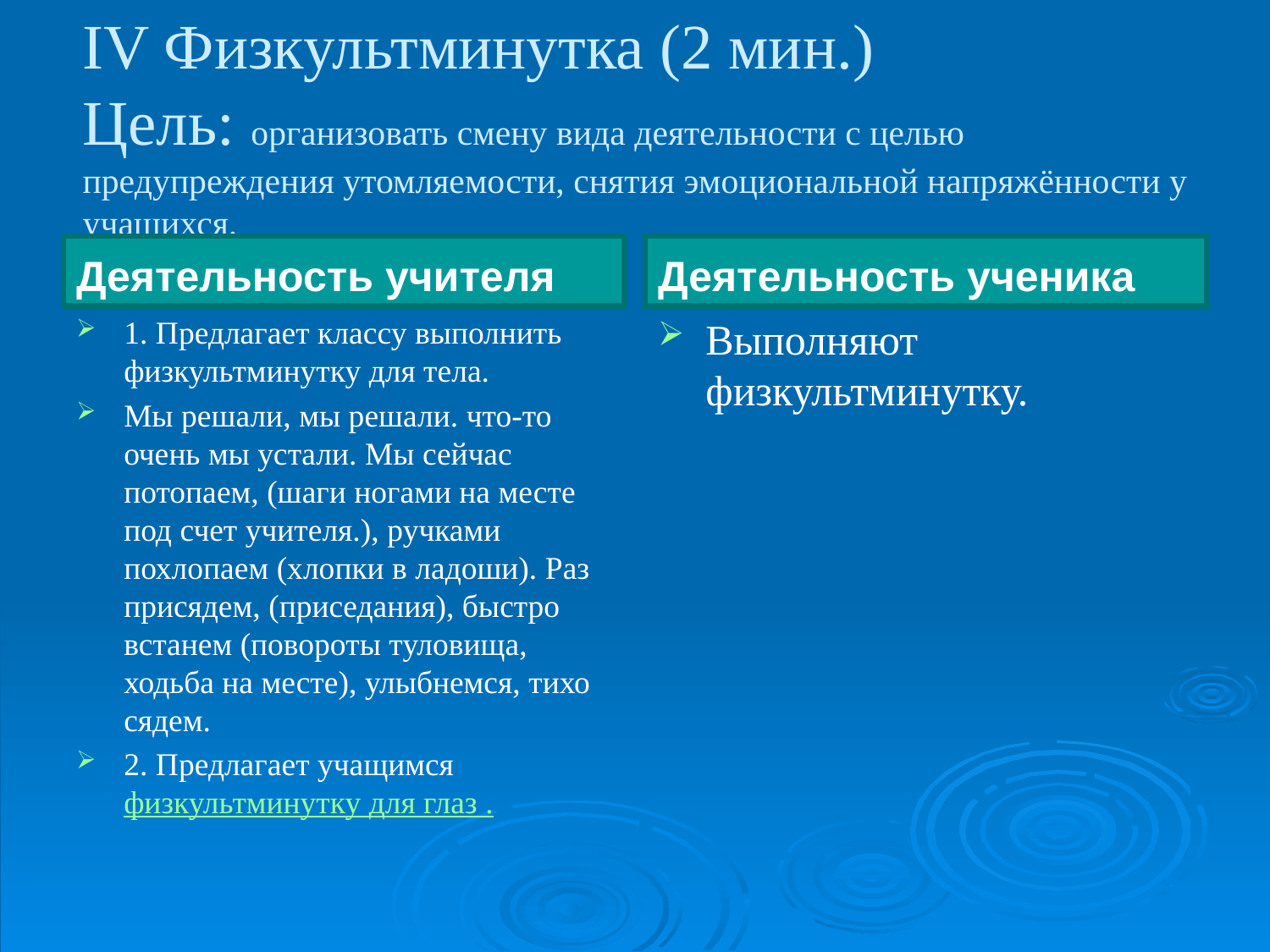

# IV Физкультминутка (2 мин.) Цель: организовать смену вида деятельности с целью предупреждения утомляемости, снятия эмоциональной напряжённости у учащихся.
Деятельность учителя
Деятельность ученика
1. Предлагает классу выполнить физкультминутку для тела.
Мы решали, мы решали. что-то очень мы устали. Мы сейчас потопаем, (шаги ногами на месте под счет учителя.), ручками похлопаем (хлопки в ладоши). Раз присядем, (приседания), быстро встанем (повороты туловища, ходьба на месте), улыбнемся, тихо сядем.
2. Предлагает учащимся физкультминутку для глаз .

Выполняют физкультминутку.